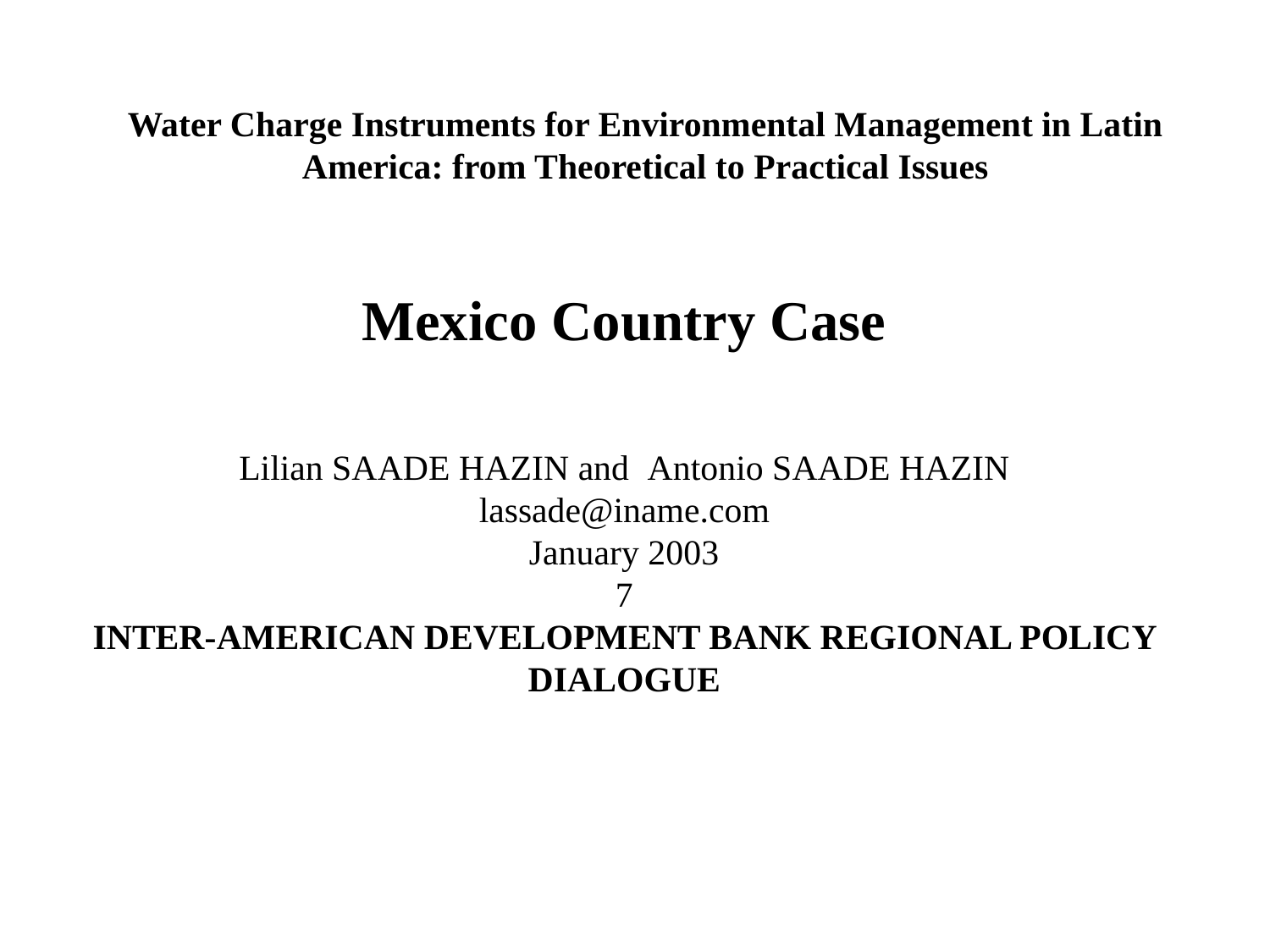

Water Charge Instruments for Environmental Management in Latin America: from Theoretical to Practical Issues

# Mexico Country Case Lilian SAADE HAZIN and  Antonio SAADE HAZIN lassade@iname.com January 2003 7 INTER-AMERICAN DEVELOPMENT BANK REGIONAL POLICY DIALOGUE